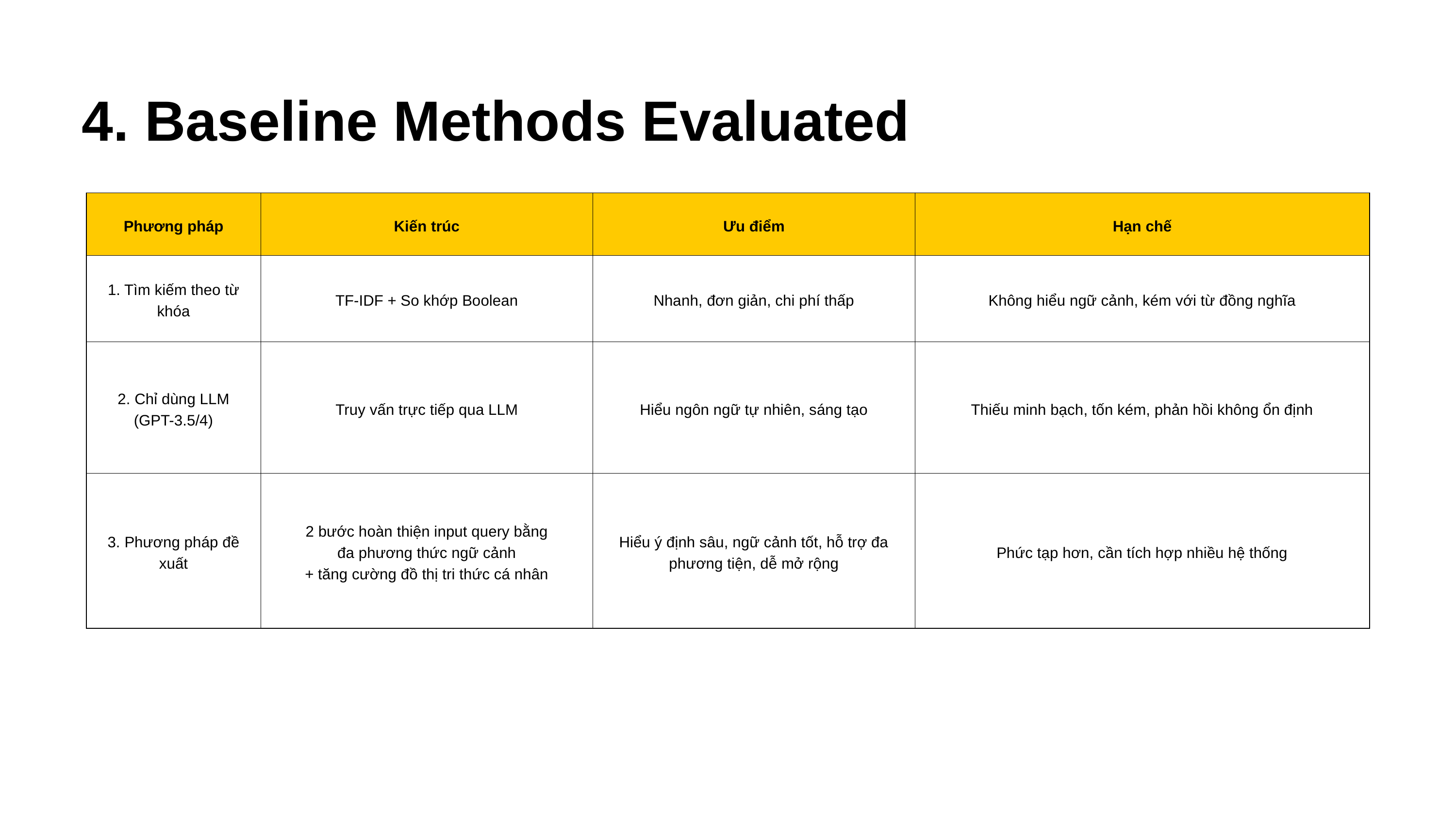

4. Baseline Methods Evaluated
| Phương pháp | Kiến trúc | Ưu điểm | Hạn chế |
| --- | --- | --- | --- |
| 1. Tìm kiếm theo từ khóa | TF-IDF + So khớp Boolean | Nhanh, đơn giản, chi phí thấp | Không hiểu ngữ cảnh, kém với từ đồng nghĩa |
| 2. Chỉ dùng LLM (GPT-3.5/4) | Truy vấn trực tiếp qua LLM | Hiểu ngôn ngữ tự nhiên, sáng tạo | Thiếu minh bạch, tốn kém, phản hồi không ổn định |
| 3. Phương pháp đề xuất | 2 bước hoàn thiện input query bằng đa phương thức ngữ cảnh + tăng cường đồ thị tri thức cá nhân | Hiểu ý định sâu, ngữ cảnh tốt, hỗ trợ đa phương tiện, dễ mở rộng | Phức tạp hơn, cần tích hợp nhiều hệ thống |